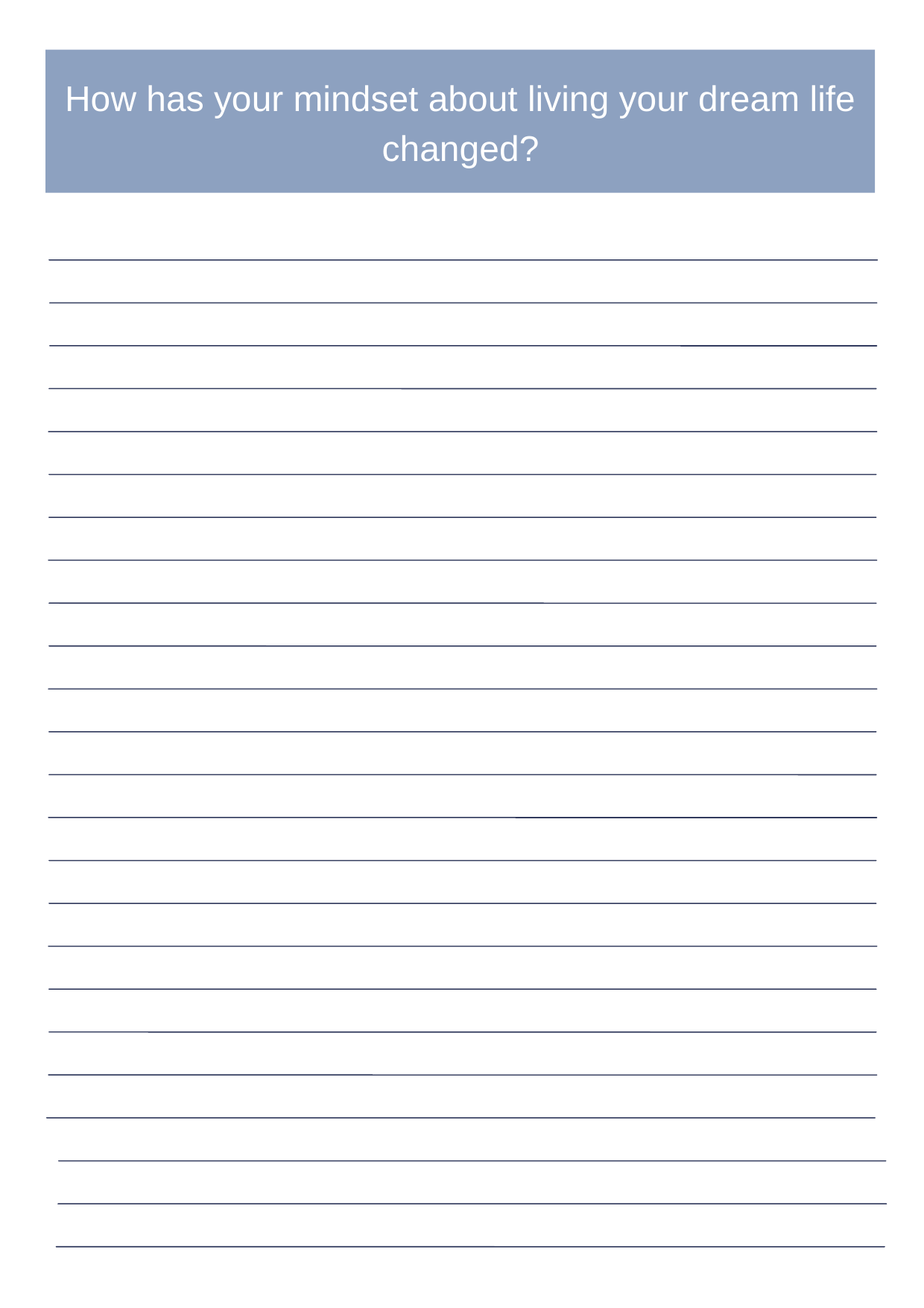

How has your mindset about living your dream life changed?